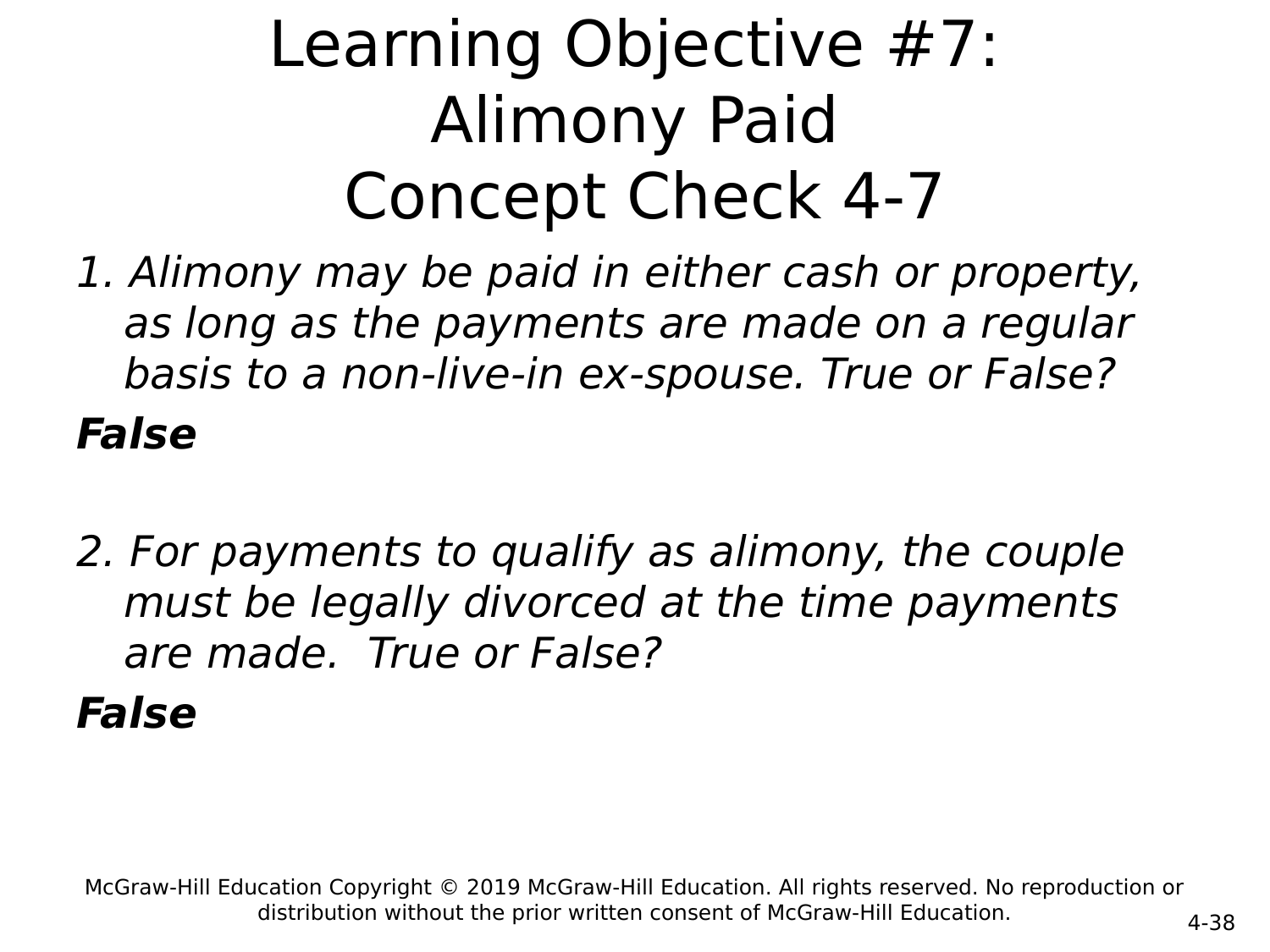

# Learning Objective #7: Alimony Paid Concept Check 4-7
1. Alimony may be paid in either cash or property, as long as the payments are made on a regular basis to a non-live-in ex-spouse. True or False?
False

2. For payments to qualify as alimony, the couple must be legally divorced at the time payments are made.  True or False?
False
McGraw-Hill Education Copyright © 2019 McGraw-Hill Education. All rights reserved. No reproduction or distribution without the prior written consent of McGraw-Hill Education.
4-38